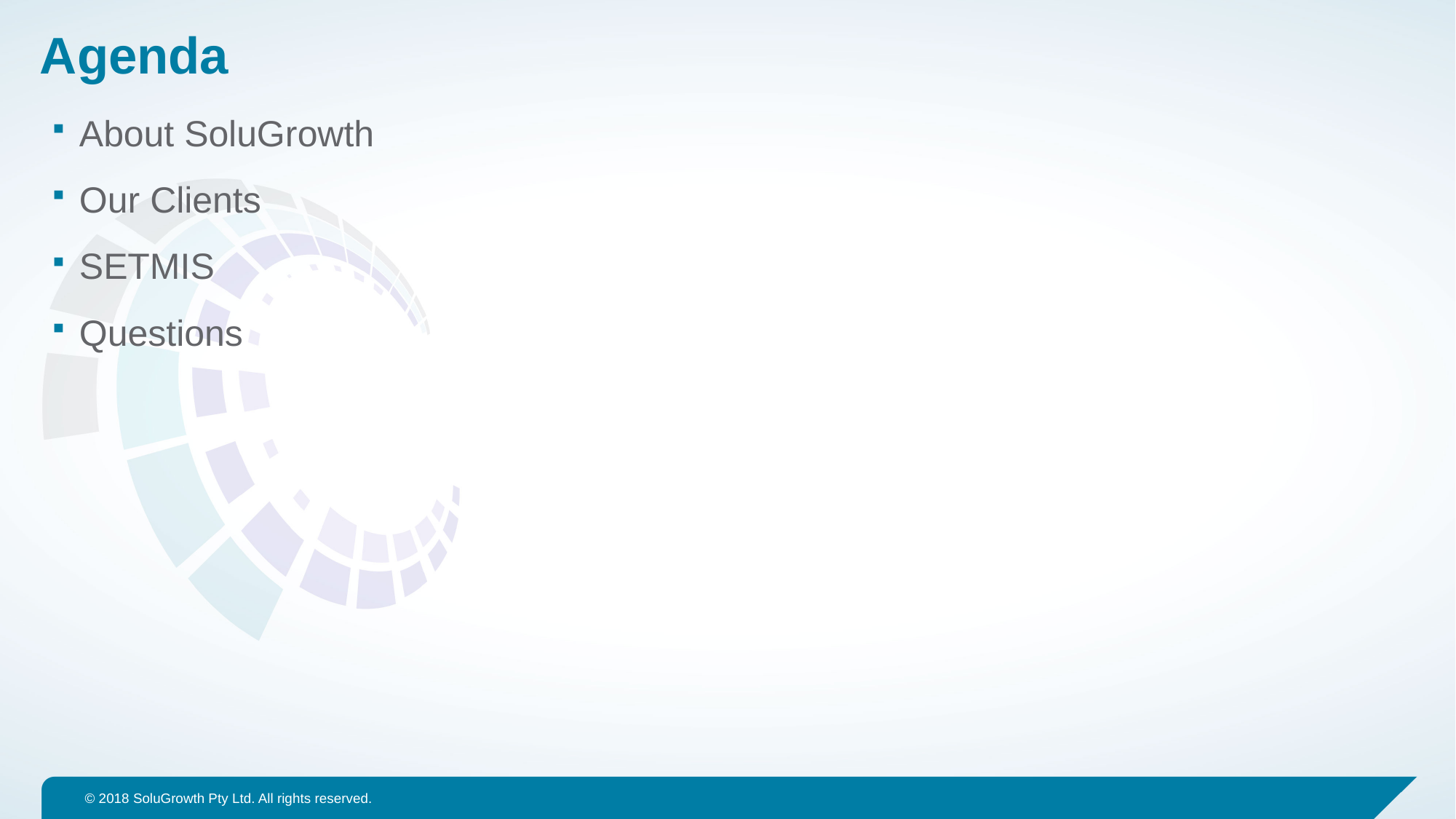

# Agenda
About SoluGrowth
Our Clients
SETMIS
Questions